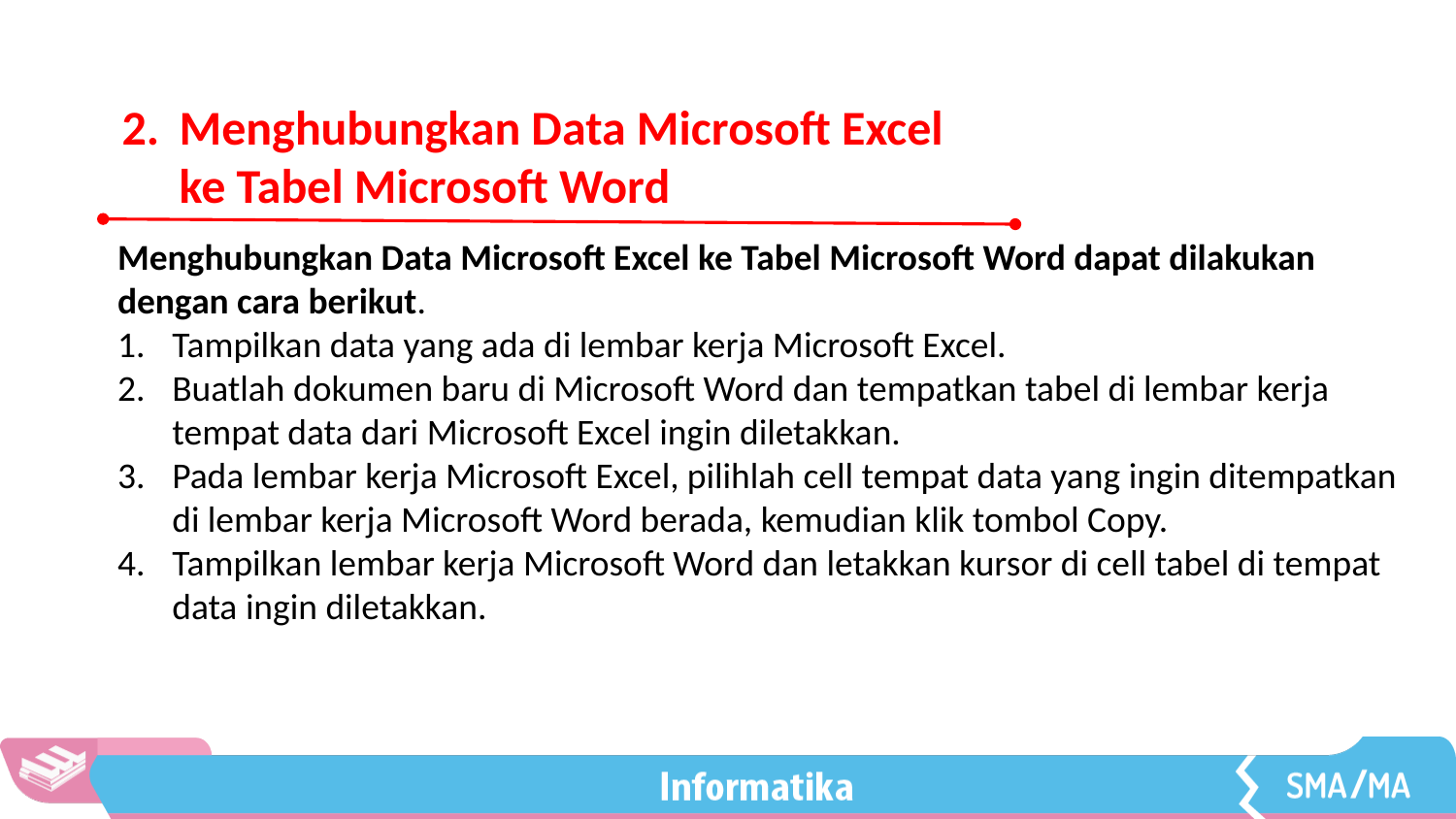

2.	Menghubungkan Data Microsoft Excel ke Tabel Microsoft Word
Menghubungkan Data Microsoft Excel ke Tabel Microsoft Word dapat dilakukan dengan cara berikut.
Tampilkan data yang ada di lembar kerja Microsoft Excel.
Buatlah dokumen baru di Microsoft Word dan tempatkan tabel di lembar kerja tempat data dari Microsoft Excel ingin diletakkan.
Pada lembar kerja Microsoft Excel, pilihlah cell tempat data yang ingin ditempatkan di lembar kerja Microsoft Word berada, kemudian klik tombol Copy.
Tampilkan lembar kerja Microsoft Word dan letakkan kursor di cell tabel di tempat data ingin diletakkan.